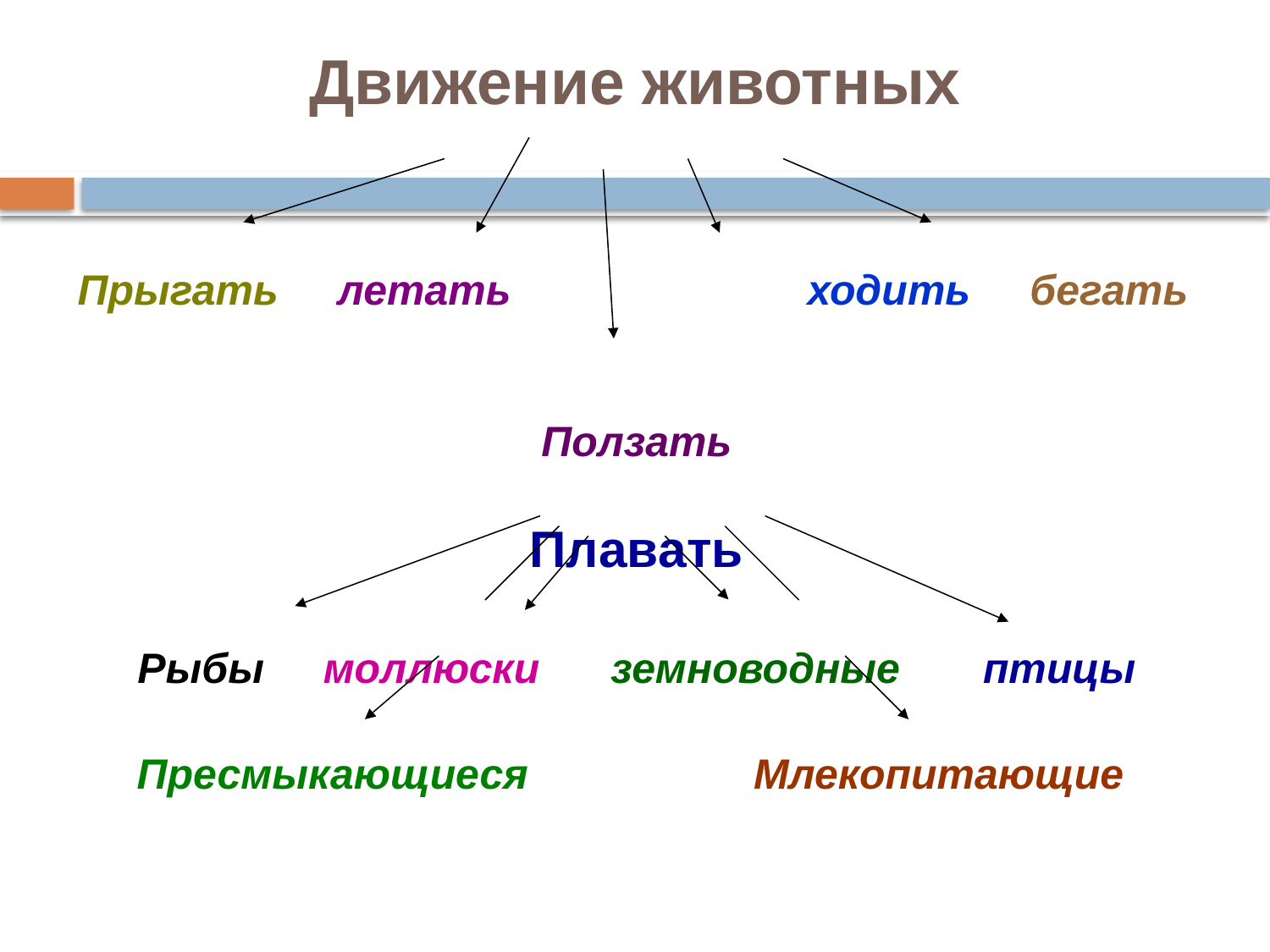

# Движение животных

Прыгать     летать                         ходить     бегать

Ползать

Плавать

Рыбы     моллюски      земноводные       птицы

     Пресмыкающиеся                   Млекопитающие